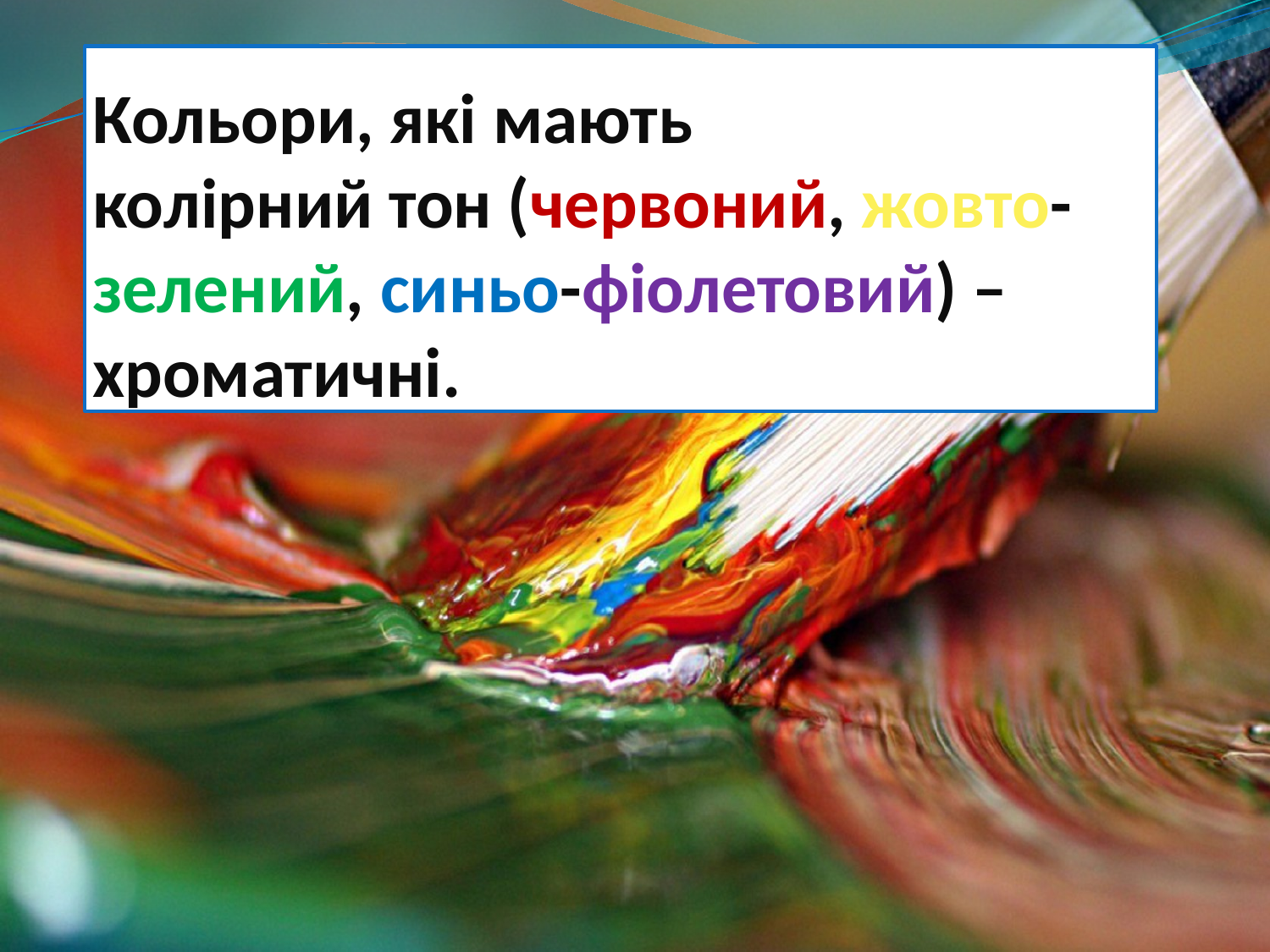

# Кольори, які мають колірний тон (червоний, жовто-зелений, синьо-фіолетовий) – хроматичні.